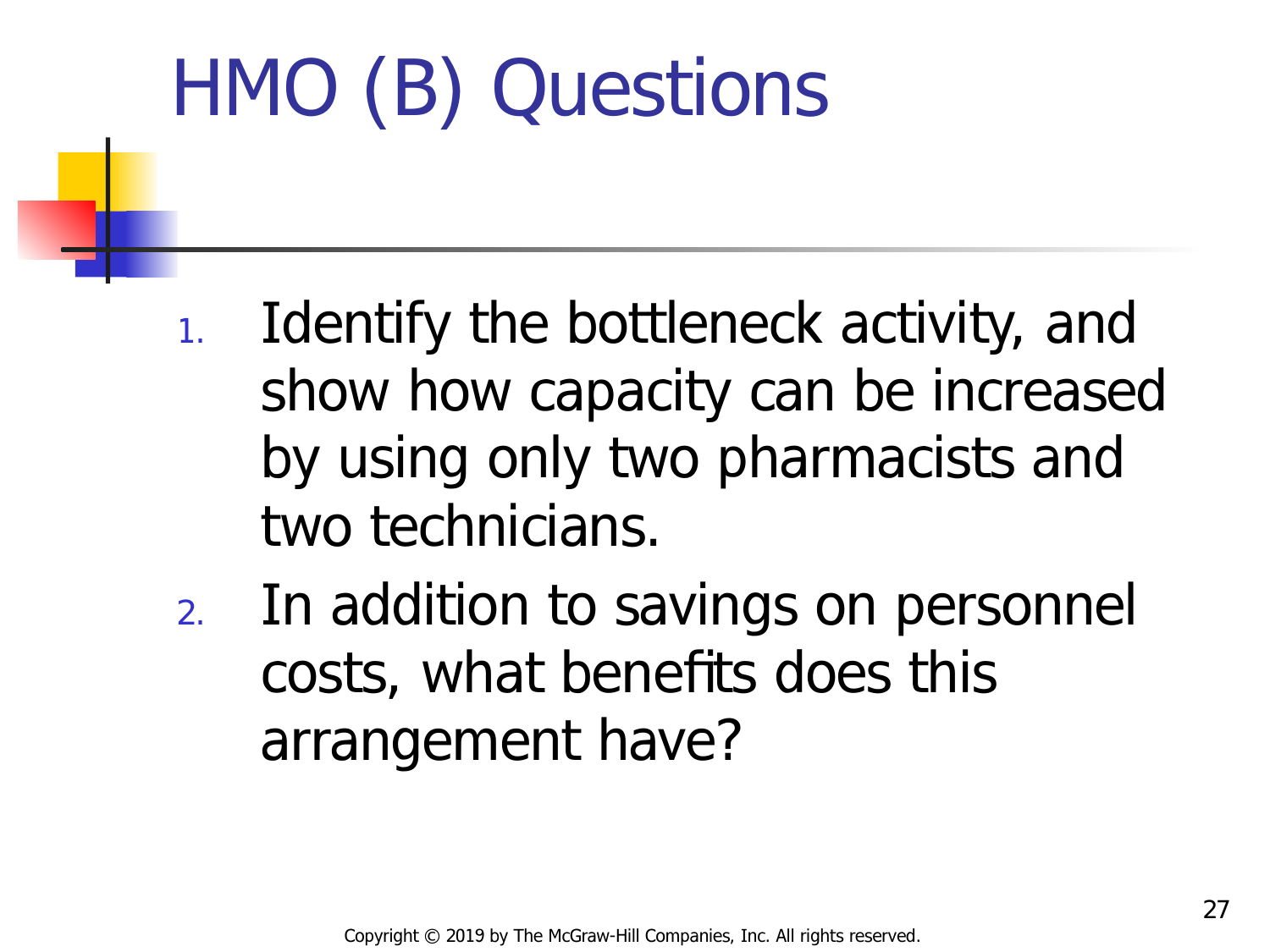

# HMO (B) Questions
Identify the bottleneck activity, and show how capacity can be increased by using only two pharmacists and two technicians.
In addition to savings on personnel costs, what benefits does this arrangement have?
27
Copyright © 2019 by The McGraw-Hill Companies, Inc. All rights reserved.